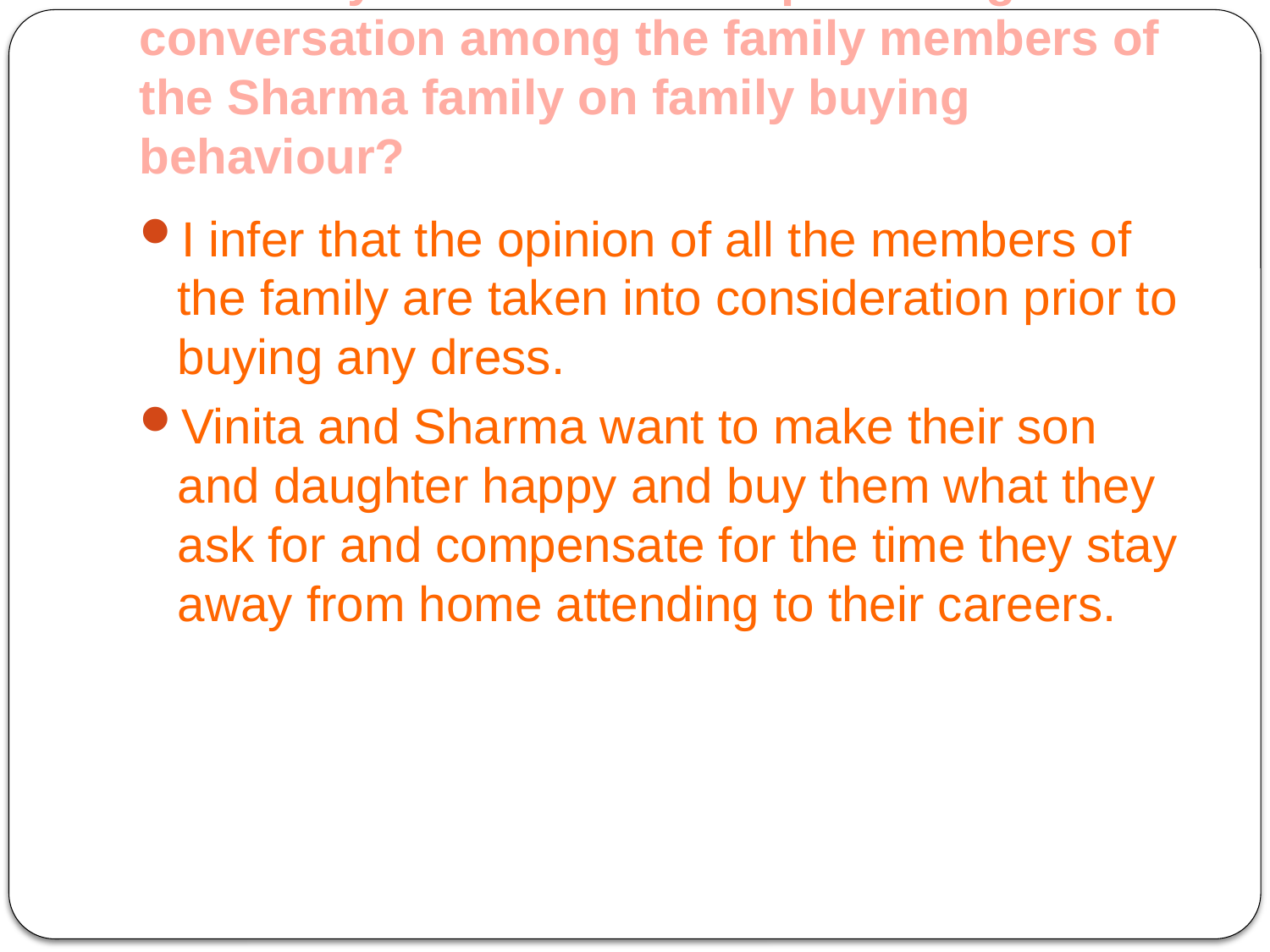

# What do you infer from the preceding conversation among the family members of the Sharma family on family buying behaviour?
I infer that the opinion of all the members of the family are taken into consideration prior to buying any dress.
Vinita and Sharma want to make their son and daughter happy and buy them what they ask for and compensate for the time they stay away from home attending to their careers.